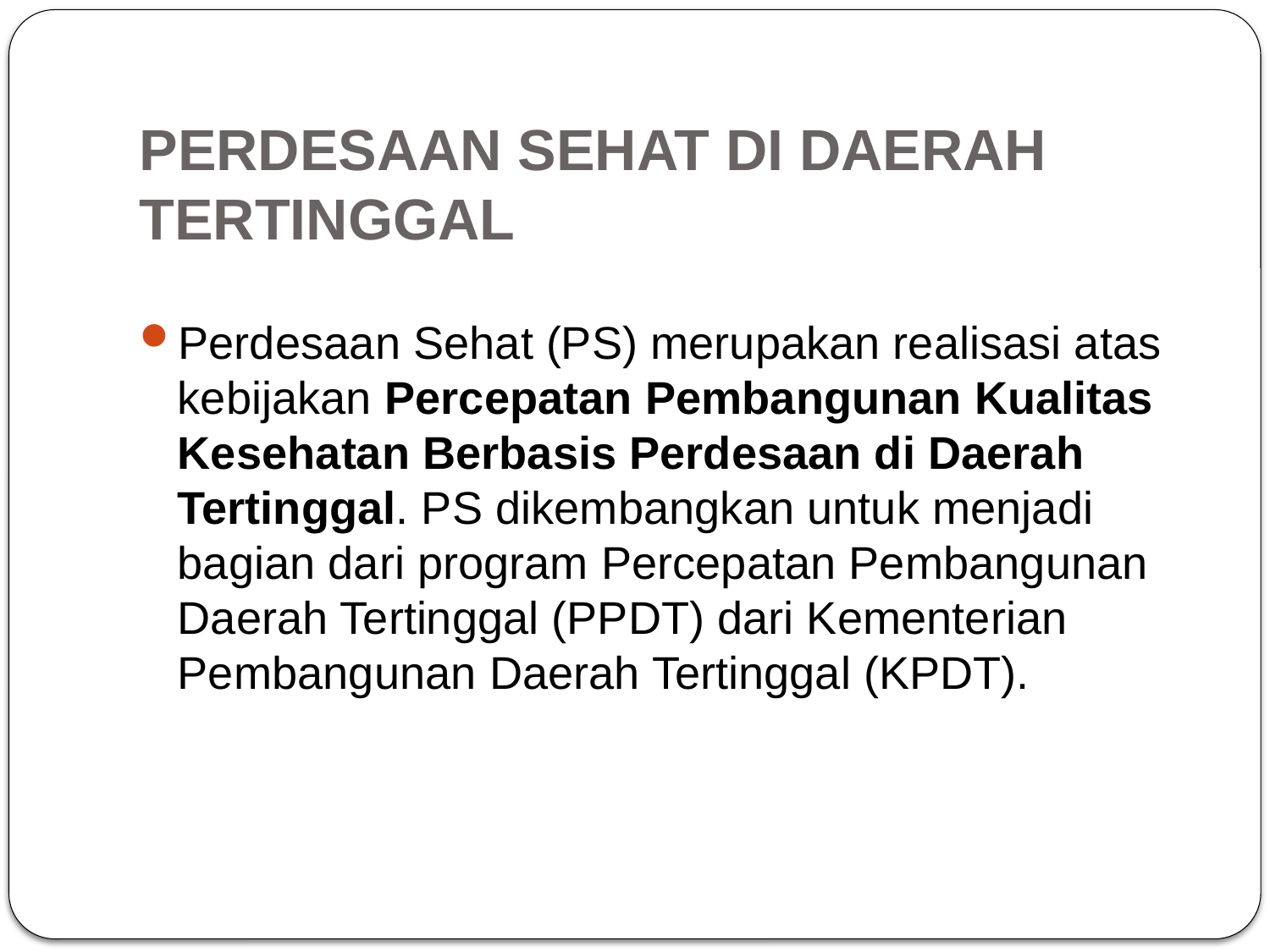

# PERDESAAN SEHAT DI DAERAH TERTINGGAL
Perdesaan Sehat (PS) merupakan realisasi atas kebijakan Percepatan Pembangunan Kualitas Kesehatan Berbasis Perdesaan di Daerah Tertinggal. PS dikembangkan untuk menjadi bagian dari program Percepatan Pembangunan Daerah Tertinggal (PPDT) dari Kementerian Pembangunan Daerah Tertinggal (KPDT).